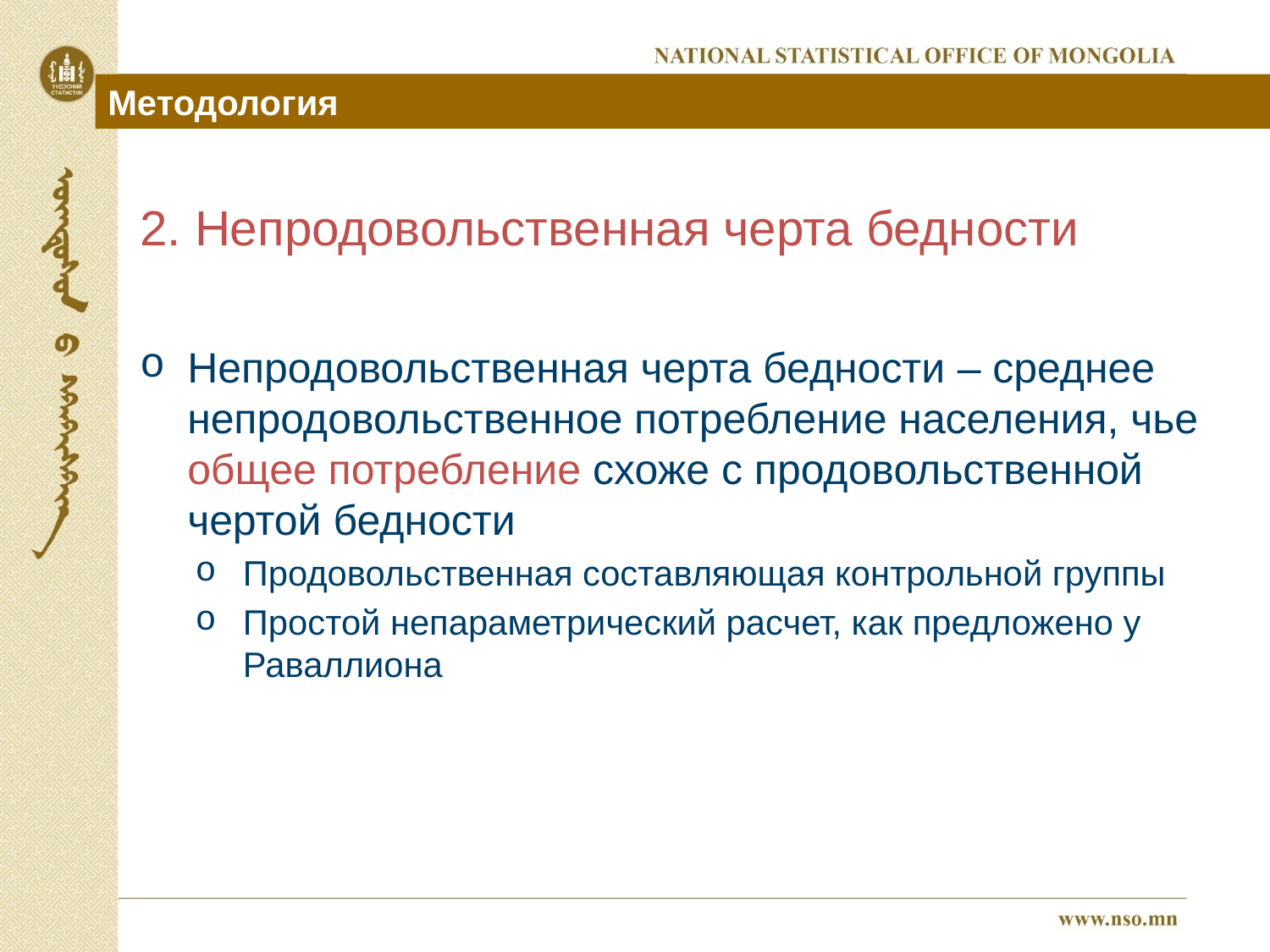

Методология
2. Непродовольственная черта бедности

Непродовольственная черта бедности – среднее непродовольственное потребление населения, чье общее потребление схоже с продовольственной чертой бедности
Продовольственная составляющая контрольной группы
Простой непараметрический расчет, как предложено у Раваллиона